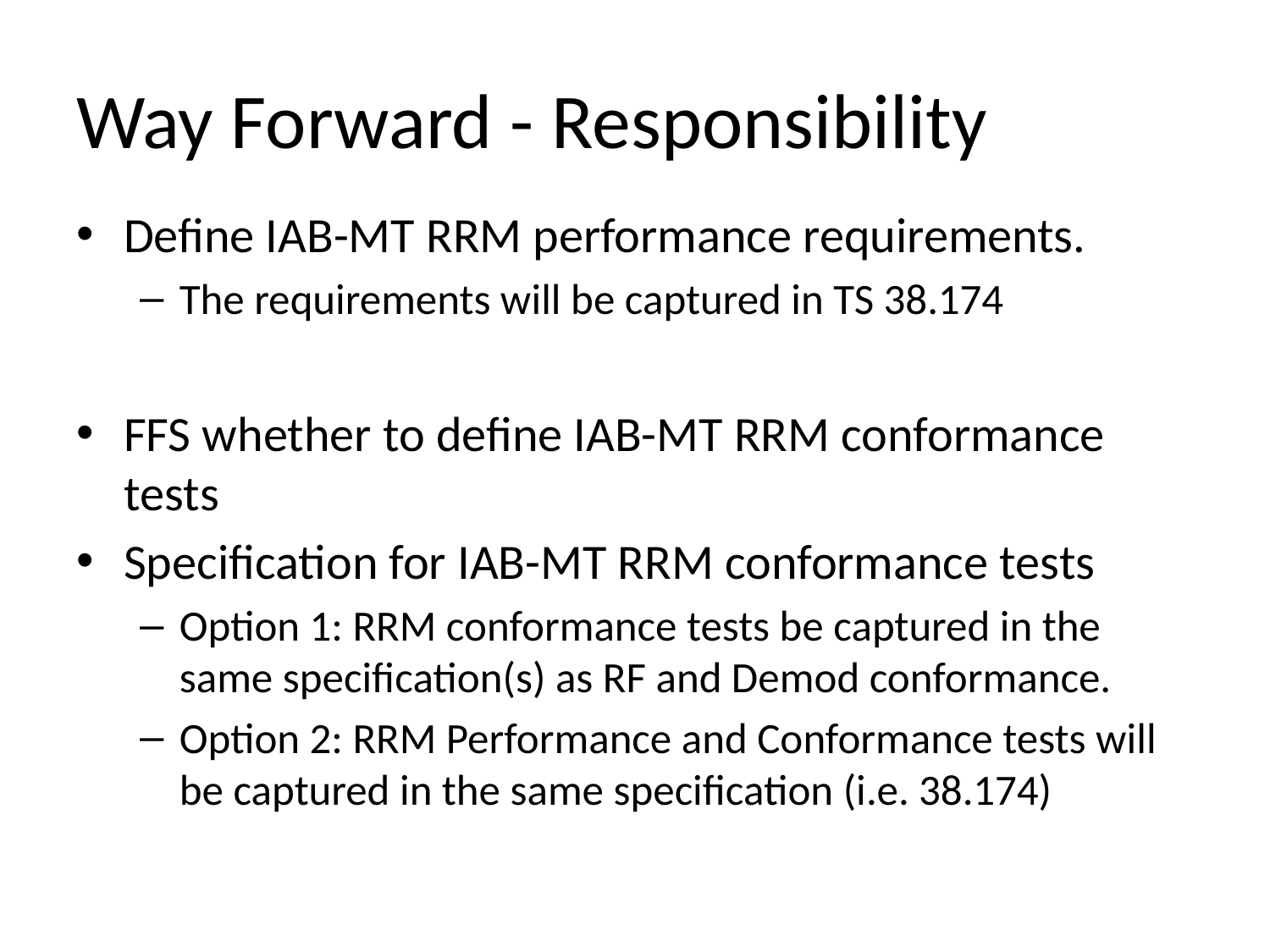

# Way Forward - Responsibility
Define IAB-MT RRM performance requirements.
The requirements will be captured in TS 38.174

FFS whether to define IAB-MT RRM conformance tests
Specification for IAB-MT RRM conformance tests
Option 1: RRM conformance tests be captured in the same specification(s) as RF and Demod conformance.
Option 2: RRM Performance and Conformance tests will be captured in the same specification (i.e. 38.174)